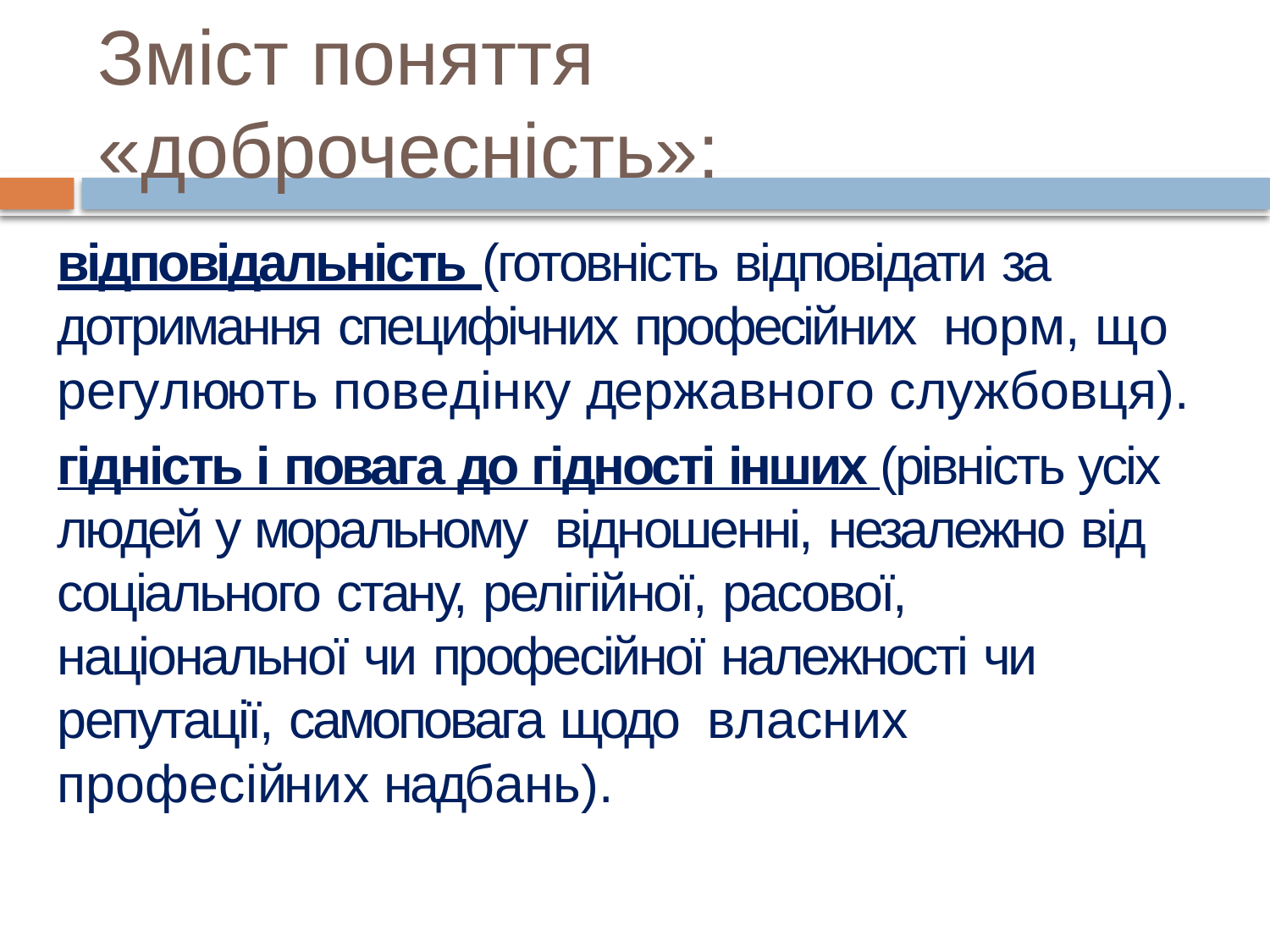

# Зміст поняття «доброчесність»:
відповідальність (готовність відповідати за дотримання специфічних професійних  норм, що регулюють поведінку державного службовця).
гідність і повага до гідності інших (рівність усіх людей у моральному  відношенні, незалежно від соціального стану, релігійної, расової,  національної чи професійної належності чи репутації, самоповага щодо  власних професійних надбань).